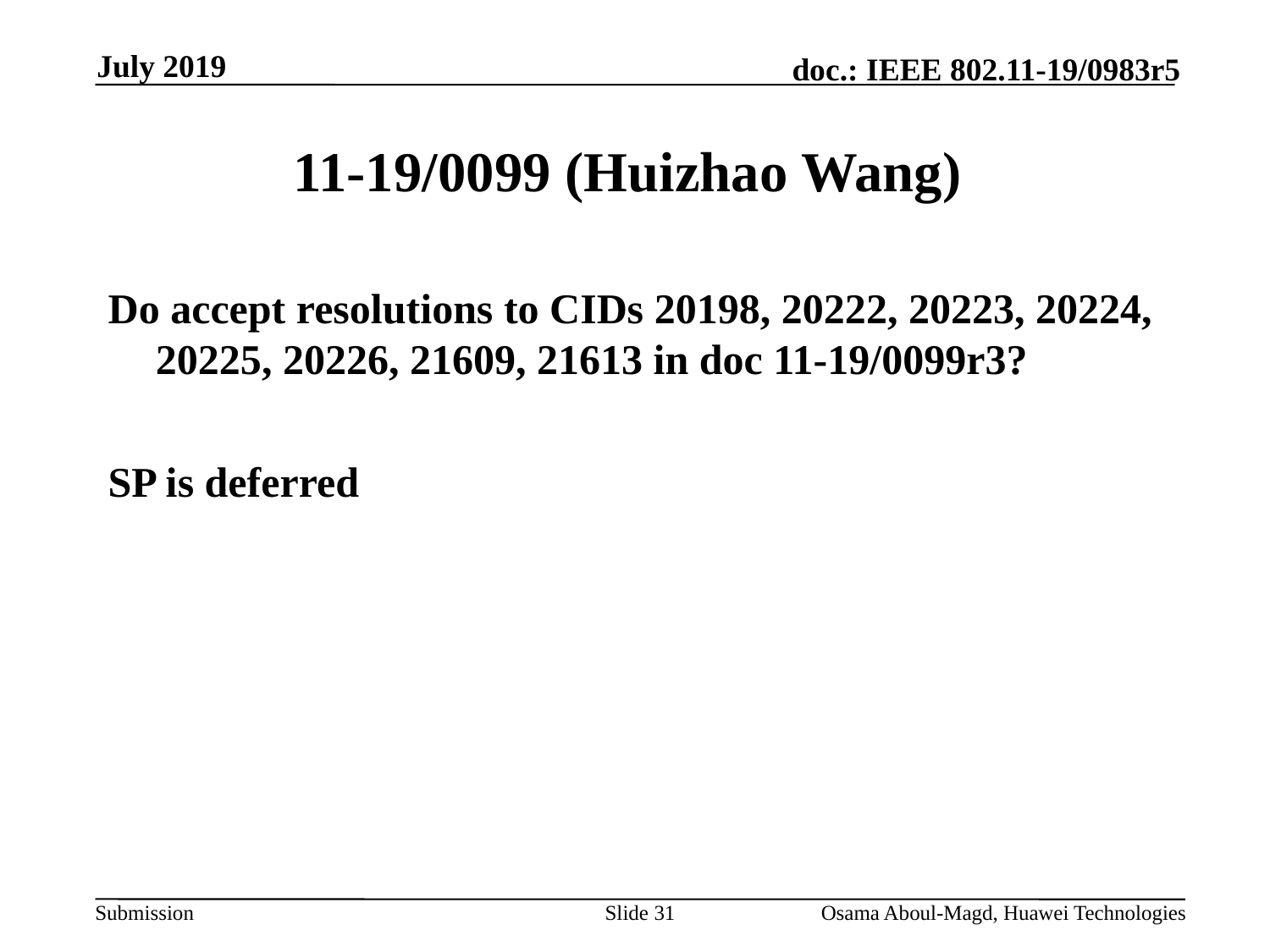

July 2019
# 11-19/0099 (Huizhao Wang)
Do accept resolutions to CIDs 20198, 20222, 20223, 20224, 20225, 20226, 21609, 21613 in doc 11-19/0099r3?

SP is deferred
Slide 31
Osama Aboul-Magd, Huawei Technologies